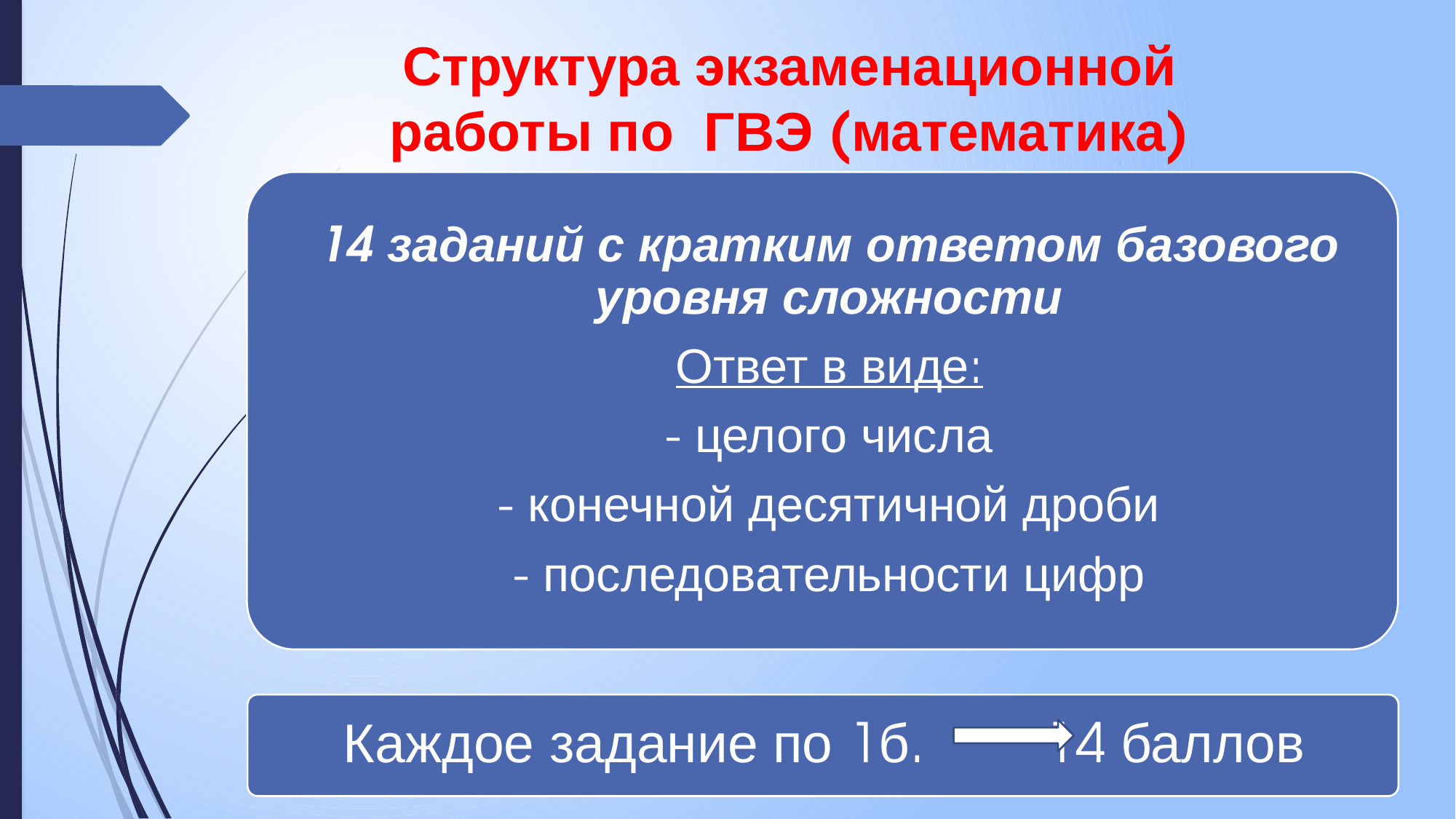

# Структура экзаменационной работы по  ГВЭ (математика)
14 заданий с кратким ответом базового уровня сложности
Ответ в виде:
- целого числа
- конечной десятичной дроби
- последовательности цифр
Каждое задание по 1б.        14 баллов